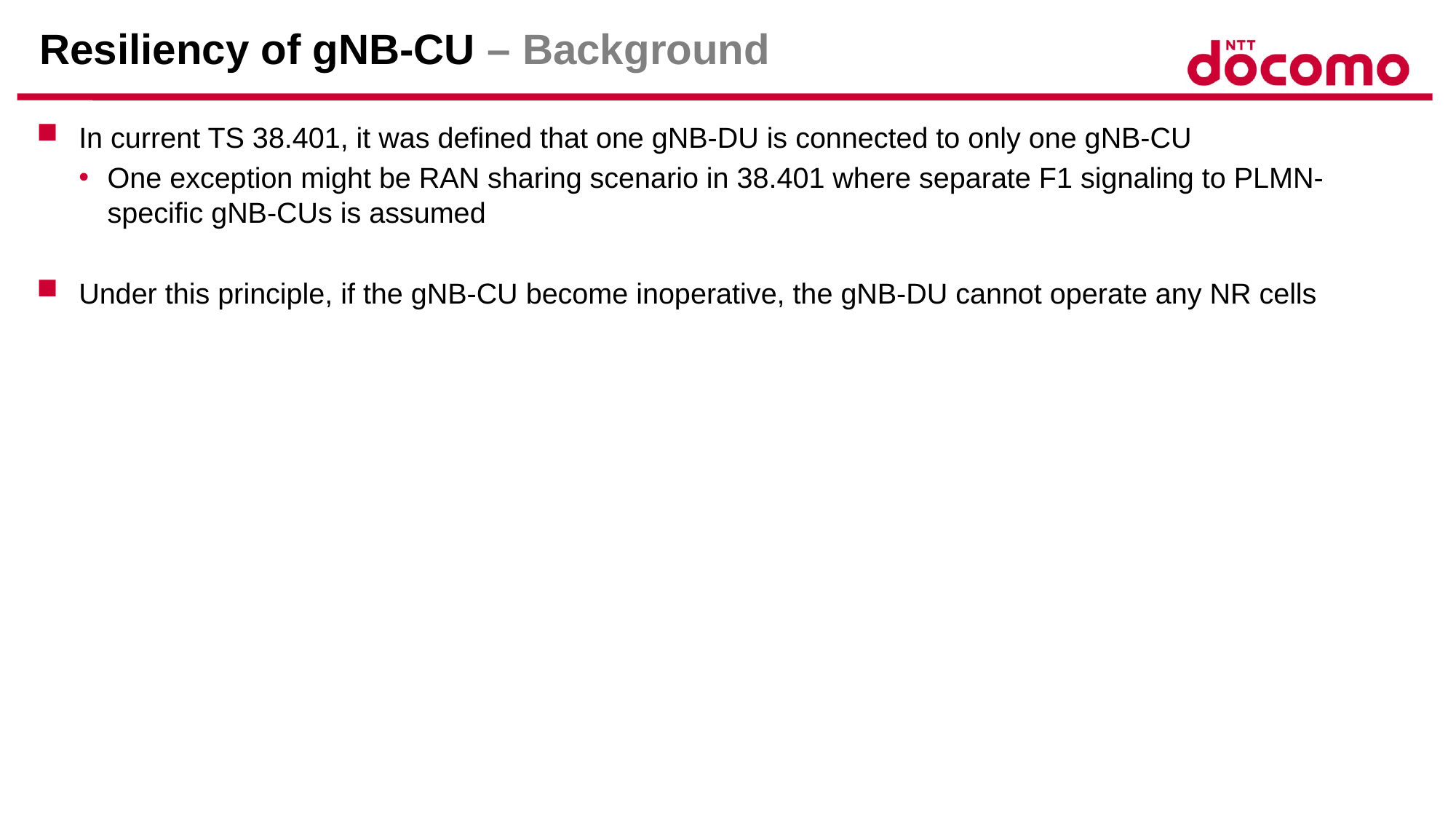

# Resiliency of gNB-CU – Background
In current TS 38.401, it was defined that one gNB-DU is connected to only one gNB-CU
One exception might be RAN sharing scenario in 38.401 where separate F1 signaling to PLMN-specific gNB-CUs is assumed

Under this principle, if the gNB-CU become inoperative, the gNB-DU cannot operate any NR cells